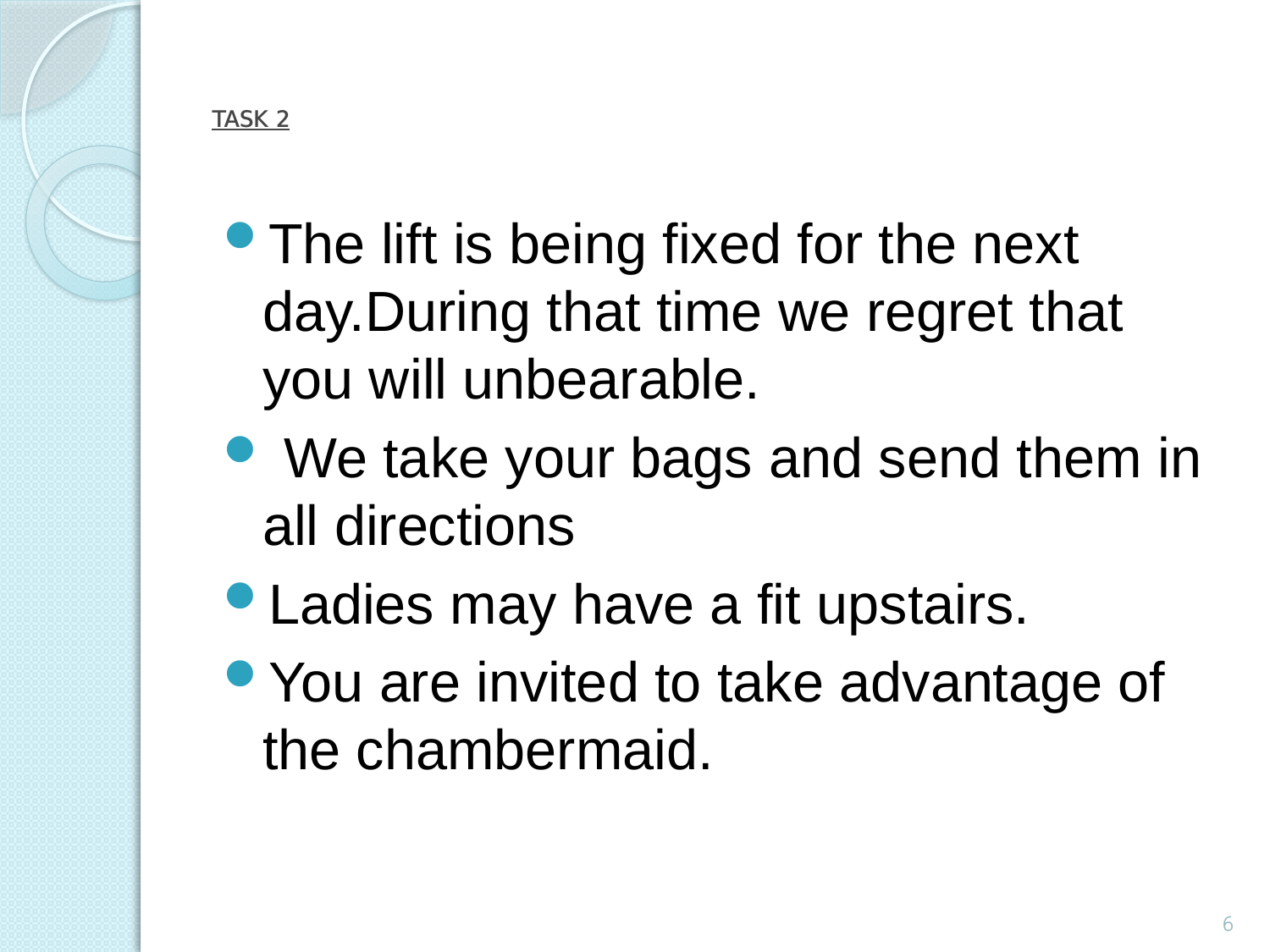

# TASK 2
The lift is being fixed for the next day.During that time we regret that you will unbearable.
 We take your bags and send them in all directions
Ladies may have a fit upstairs.
You are invited to take advantage of the chambermaid.
6